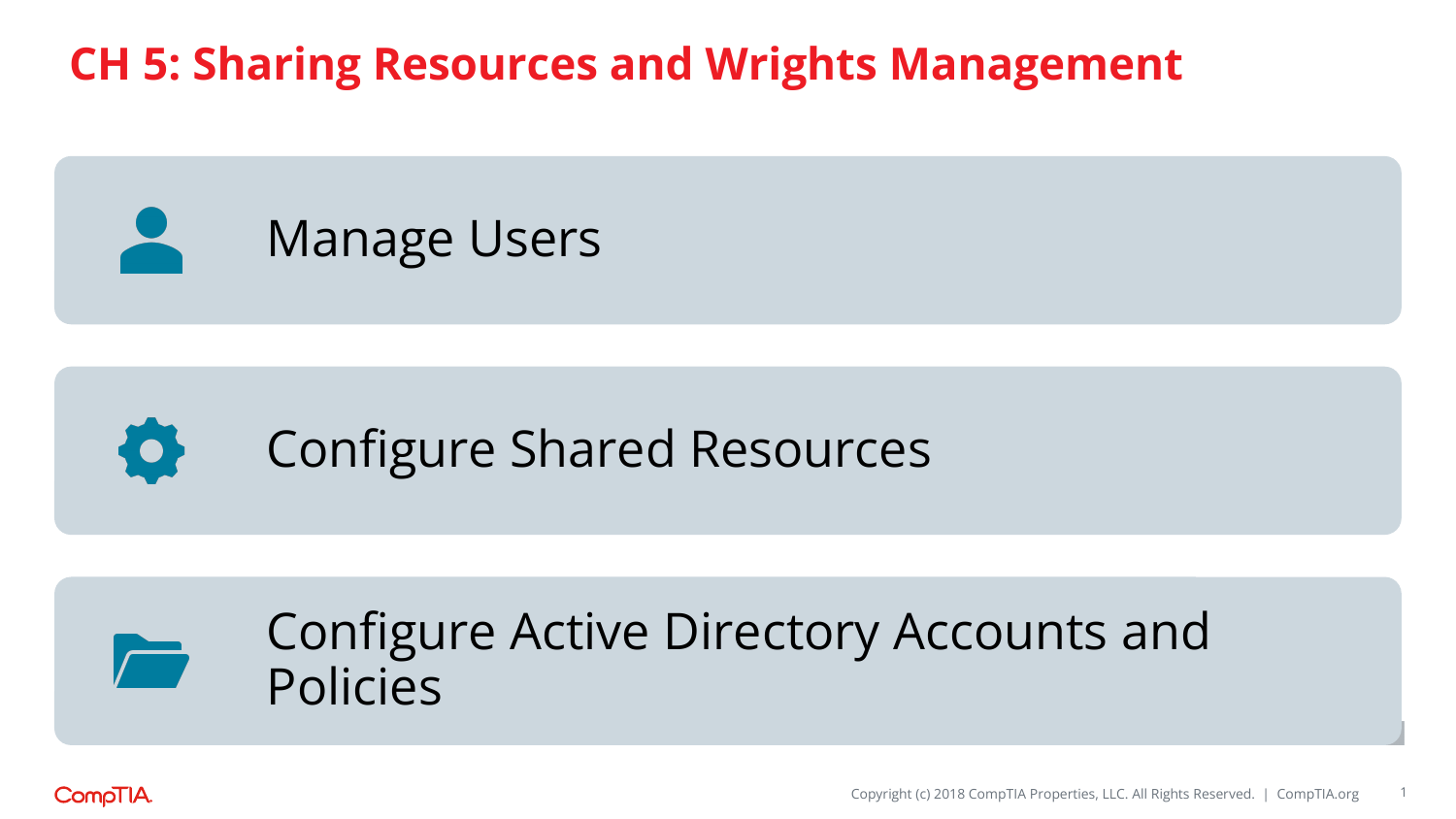

# CH 5: Sharing Resources and Wrights Management
Manage Users
Configure Shared Resources
Configure Active Directory Accounts and Policies
1